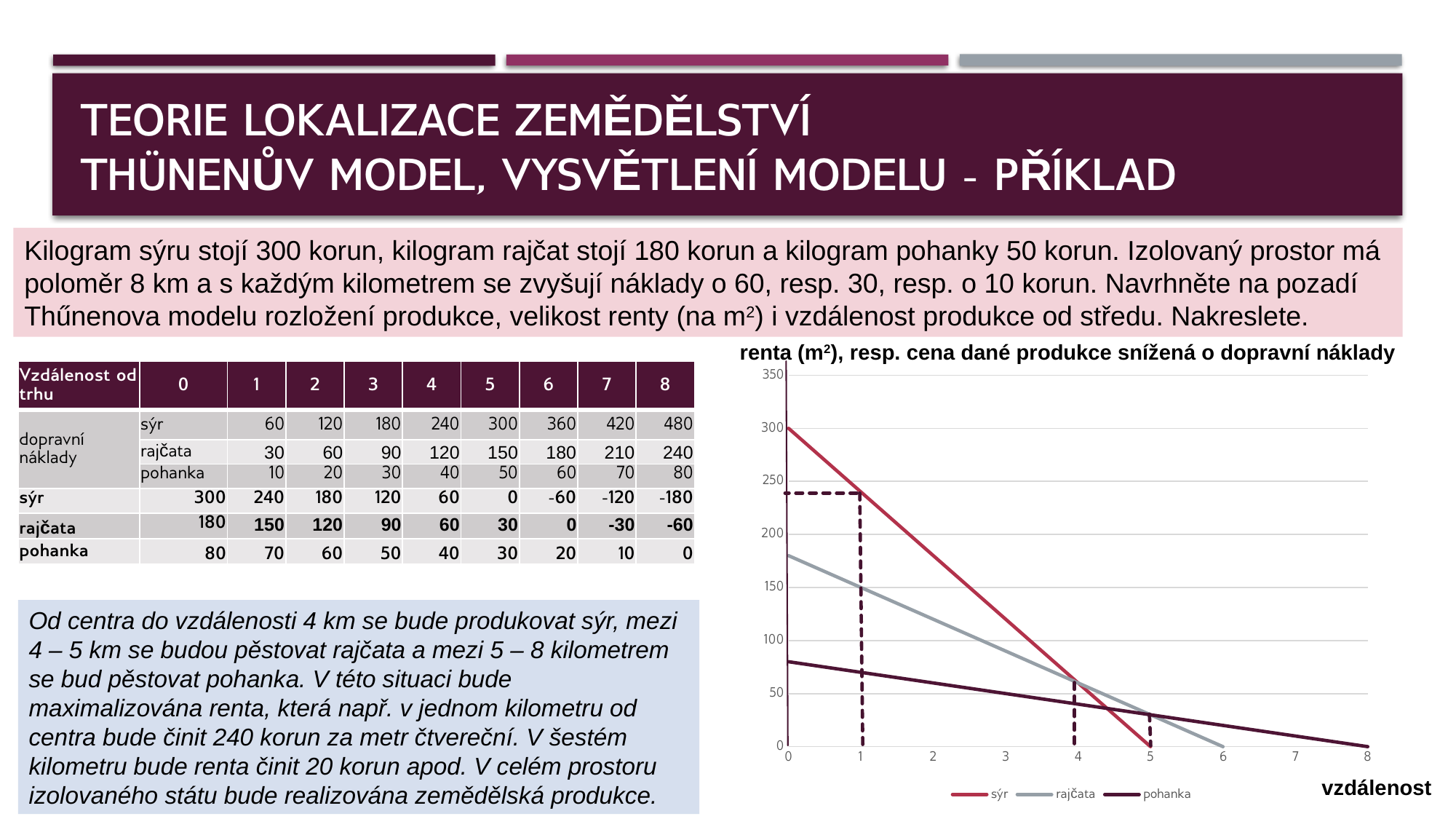

# teorie lokalizace zemědělství Thünenův model, vysvětlení modelu - příklad
Kilogram sýru stojí 300 korun, kilogram rajčat stojí 180 korun a kilogram pohanky 50 korun. Izolovaný prostor má poloměr 8 km a s každým kilometrem se zvyšují náklady o 60, resp. 30, resp. o 10 korun. Navrhněte na pozadí Thűnenova modelu rozložení produkce, velikost renty (na m2) i vzdálenost produkce od středu. Nakreslete.
renta (m2), resp. cena dané produkce snížená o dopravní náklady

### Chart

| Category | sýr | rajčata | pohanka |
|---|---|---|---|
| 0 | 300.0 | 180.0 | 80.0 |
| 1 | 240.0 | 150.0 | 70.0 |
| 2 | 180.0 | 120.0 | 60.0 |
| 3 | 120.0 | 90.0 | 50.0 |
| 4 | 60.0 | 60.0 | 40.0 |
| 5 | 0.0 | 30.0 | 30.0 |
| 6 | -60.0 | 0.0 | 20.0 |
| 7 | -120.0 | -30.0 | 10.0 |
| 8 | -180.0 | -60.0 | 0.0 |
| Vzdálenost od trhu | 0 | 1 | 2 | 3 | 4 | 5 | 6 | 7 | 8 |
| --- | --- | --- | --- | --- | --- | --- | --- | --- | --- |
| dopravní náklady | sýr | 60 | 120 | 180 | 240 | 300 | 360 | 420 | 480 |
|  | rajčata | 30 | 60 | 90 | 120 | 150 | 180 | 210 | 240 |
|  | pohanka | 10 | 20 | 30 | 40 | 50 | 60 | 70 | 80 |
| sýr | 300 | 240 | 180 | 120 | 60 | 0 | -60 | -120 | -180 |
| rajčata | 180 | 150 | 120 | 90 | 60 | 30 | 0 | -30 | -60 |
| pohanka | 80 | 70 | 60 | 50 | 40 | 30 | 20 | 10 | 0 |
Od centra do vzdálenosti 4 km se bude produkovat sýr, mezi 4 – 5 km se budou pěstovat rajčata a mezi 5 – 8 kilometrem se bud pěstovat pohanka. V této situaci bude maximalizována renta, která např. v jednom kilometru od centra bude činit 240 korun za metr čtvereční. V šestém kilometru bude renta činit 20 korun apod. V celém prostoru izolovaného státu bude realizována zemědělská produkce.
vzdálenost